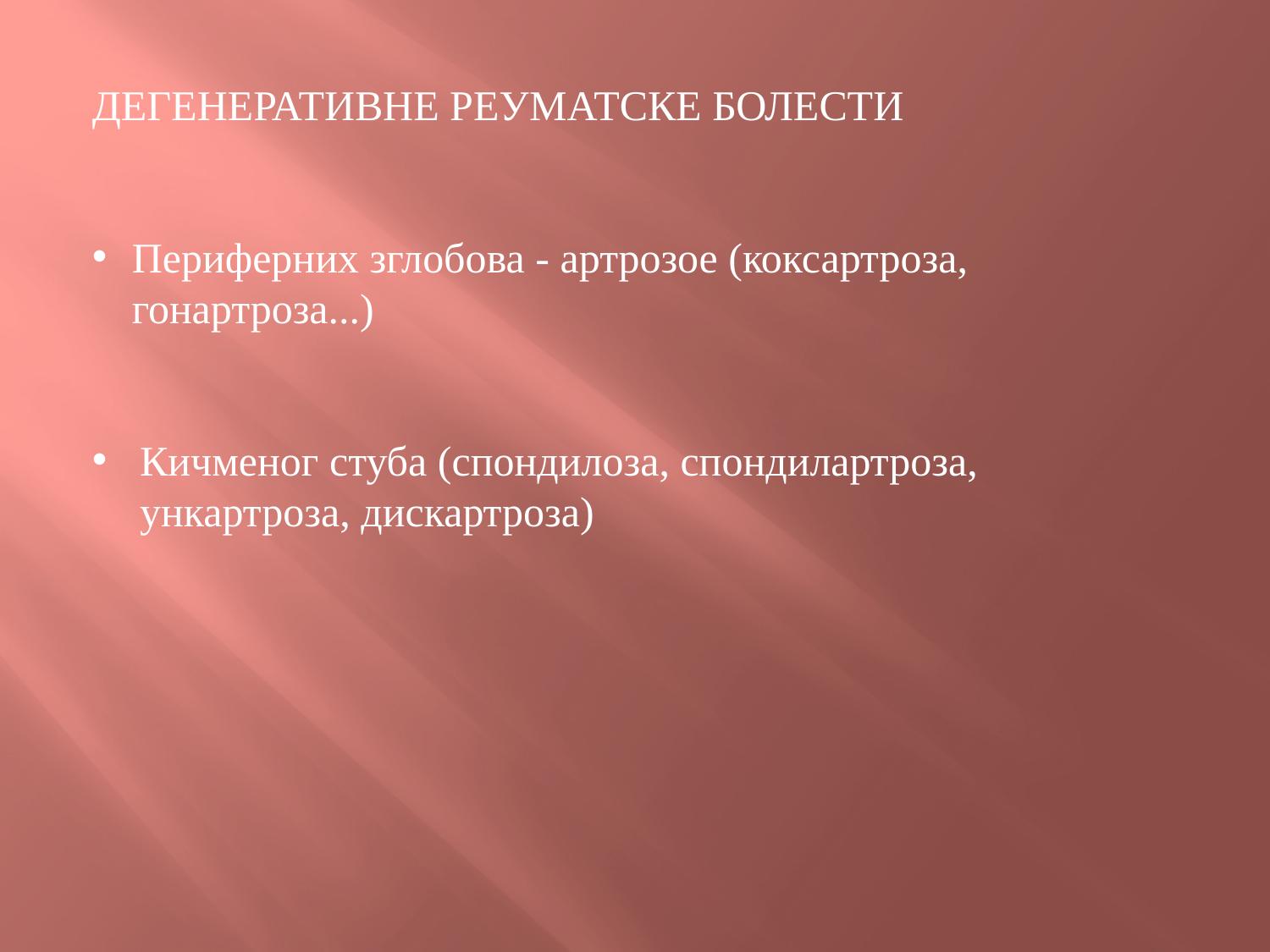

ДЕГЕНЕРАТИВНЕ РЕУМАТСКЕ БОЛЕСТИ

Периферних зглобова - артрозое (коксартроза, гонартроза...)

Кичменог стуба (спондилоза, спондилартроза, ункартроза, дискартроза)